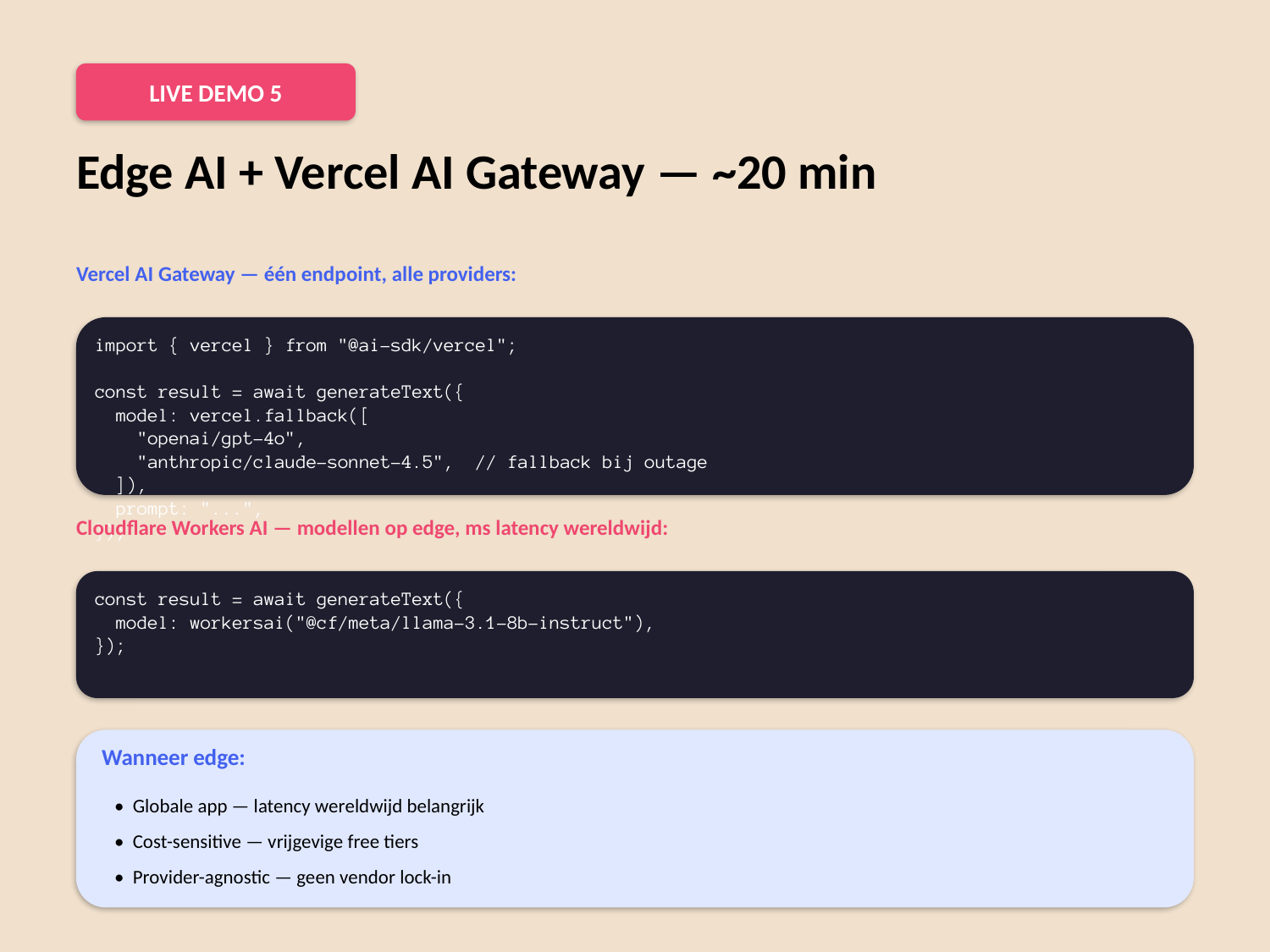

LIVE DEMO 5
Edge AI + Vercel AI Gateway — ~20 min
Vercel AI Gateway — één endpoint, alle providers:

import { vercel } from "@ai-sdk/vercel";

const result = await generateText({
  model: vercel.fallback([
    "openai/gpt-4o",
    "anthropic/claude-sonnet-4.5",  // fallback bij outage
  ]),
  prompt: "...",
});
Cloudflare Workers AI — modellen op edge, ms latency wereldwijd:

const result = await generateText({
  model: workersai("@cf/meta/llama-3.1-8b-instruct"),
});

Wanneer edge:
•  Globale app — latency wereldwijd belangrijk
•  Cost-sensitive — vrijgevige free tiers
•  Provider-agnostic — geen vendor lock-in